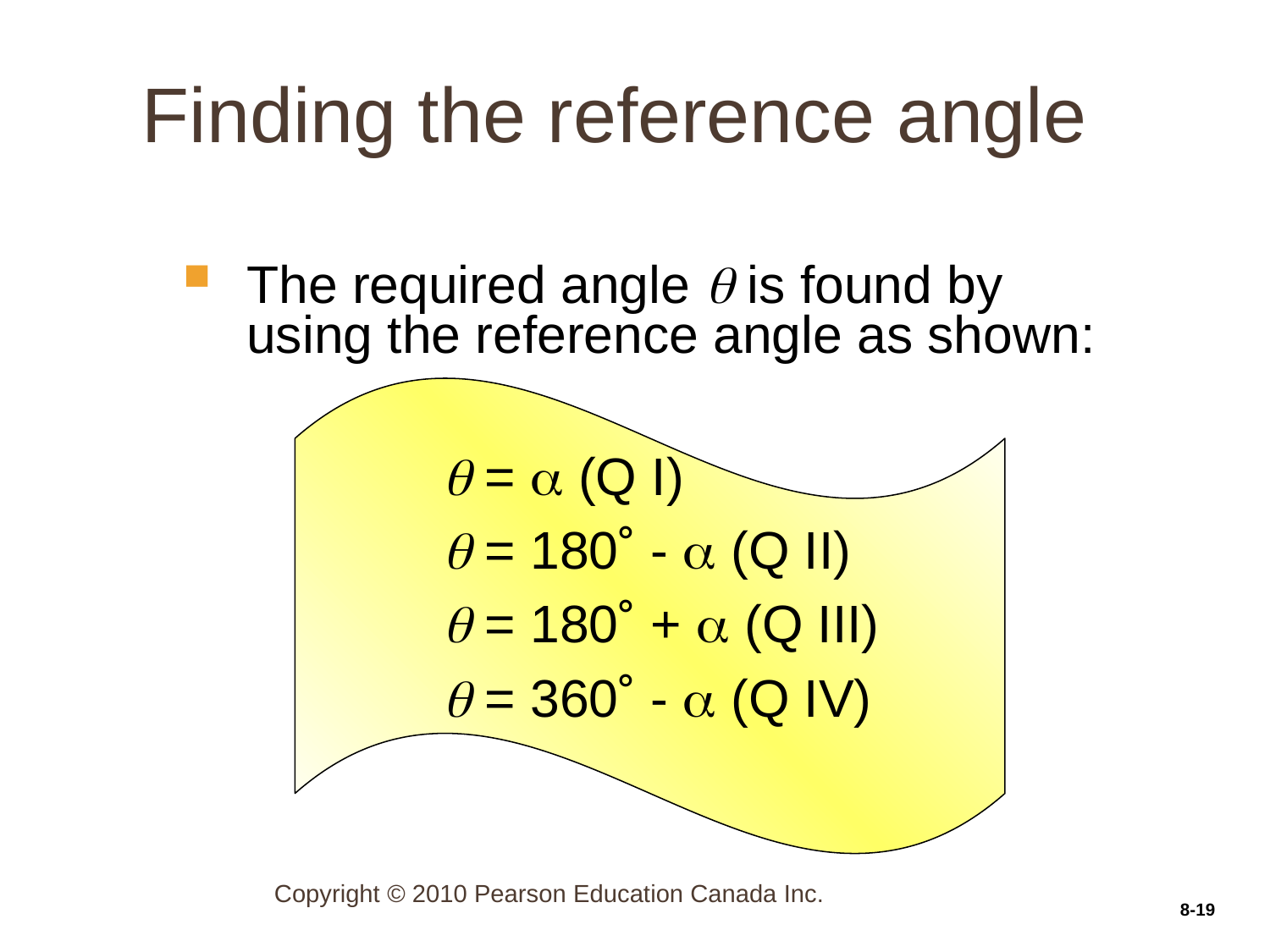

# Finding the reference angle
8-19
The required angle θ is found by using the reference angle as shown:

θ = α (Q I)
θ = 180˚ - α (Q II)
θ = 180˚ + α (Q III)
θ = 360˚ - α (Q IV)
Copyright © 2010 Pearson Education Canada Inc.
8-19